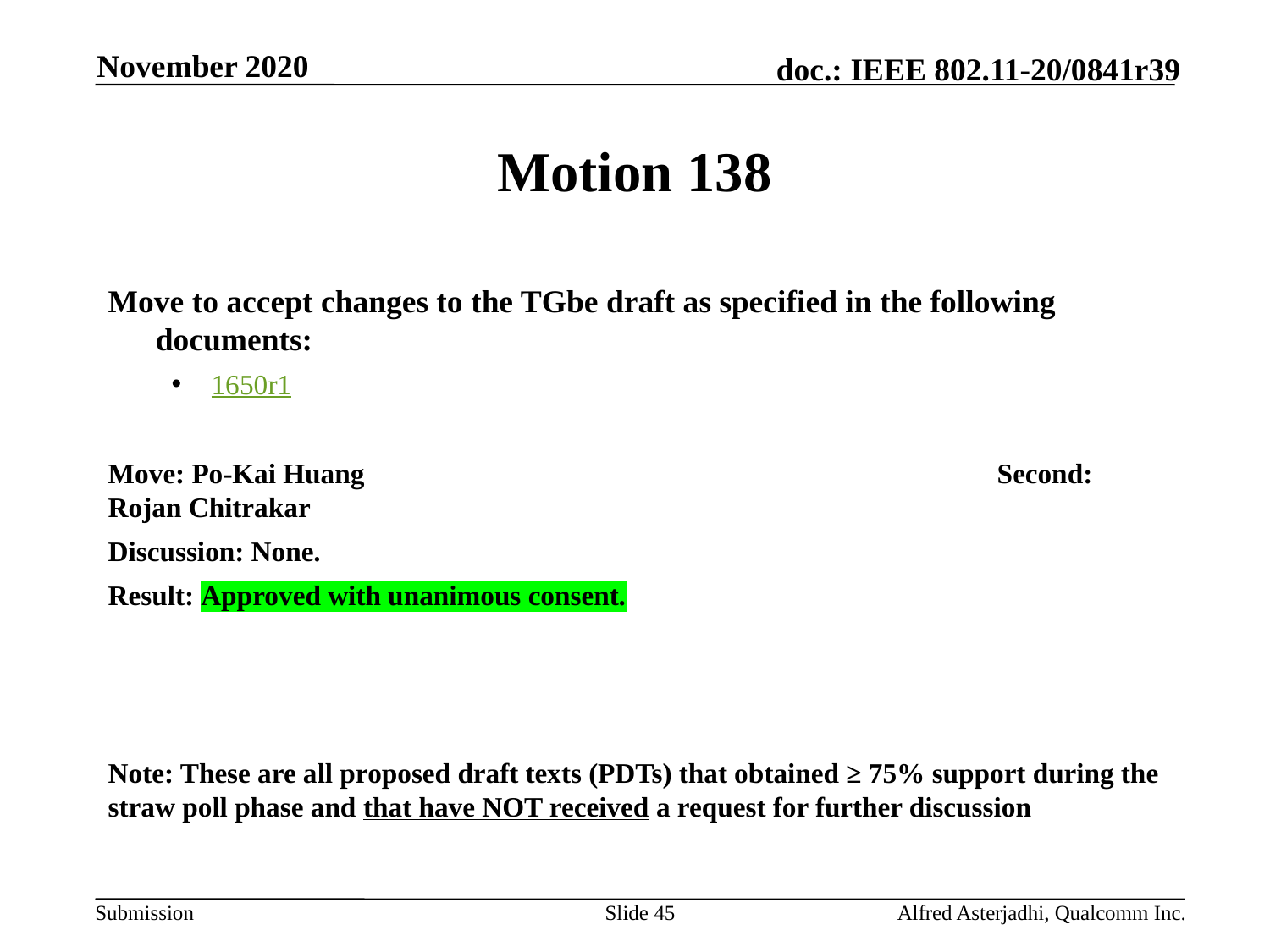

November 2020
# Motion 138
Move to accept changes to the TGbe draft as specified in the following documents:
1650r1

Move: Po-Kai Huang					Second: Rojan Chitrakar
Discussion: None.
Result: Approved with unanimous consent.

Note: These are all proposed draft texts (PDTs) that obtained ≥ 75% support during the straw poll phase and that have NOT received a request for further discussion

Slide 45
Alfred Asterjadhi, Qualcomm Inc.